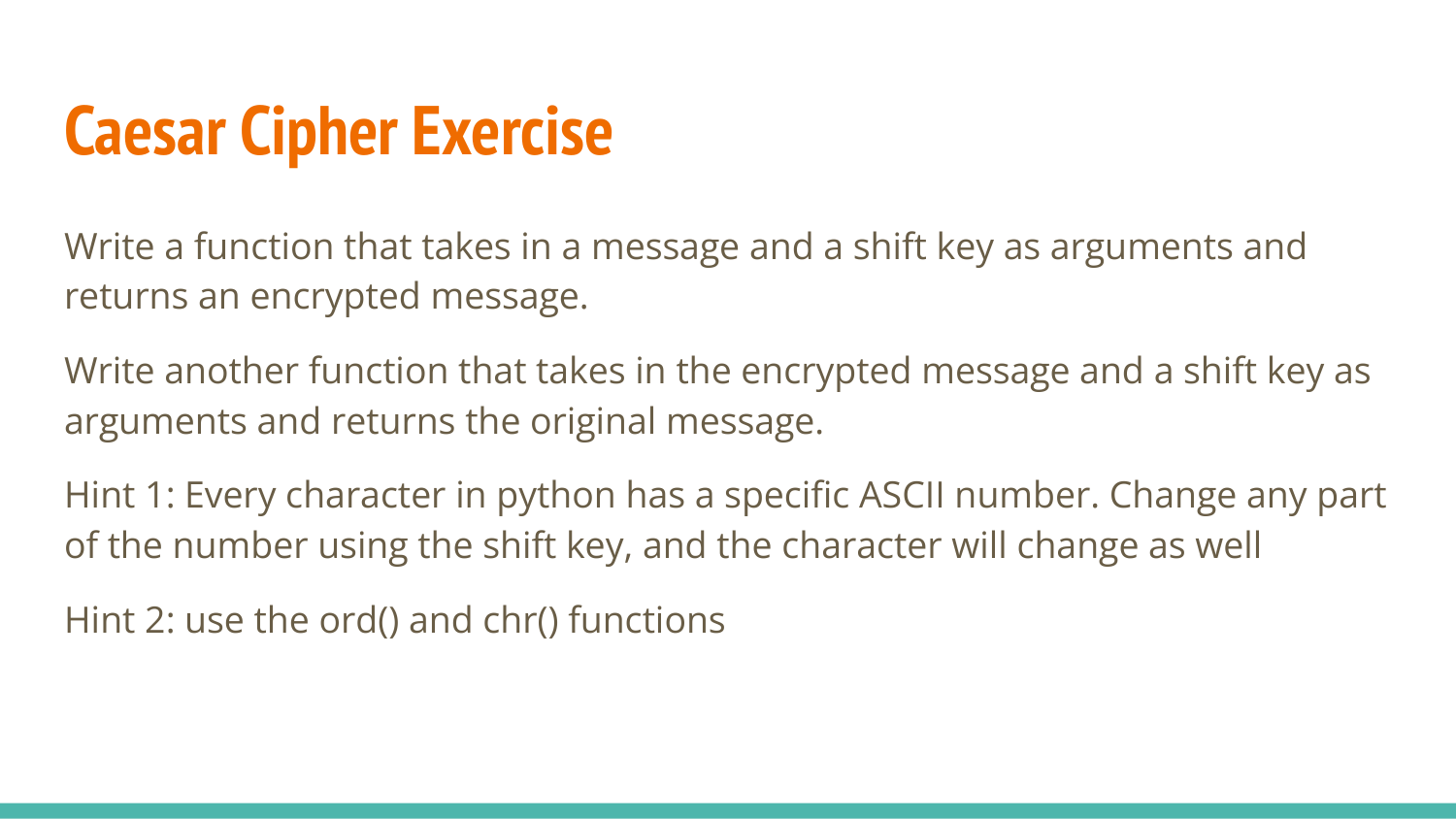

# Caesar Cipher Exercise

Write a function that takes in a message and a shift key as arguments and returns an encrypted message.
Write another function that takes in the encrypted message and a shift key as arguments and returns the original message.
Hint 1: Every character in python has a specific ASCII number. Change any part of the number using the shift key, and the character will change as well
Hint 2: use the ord() and chr() functions